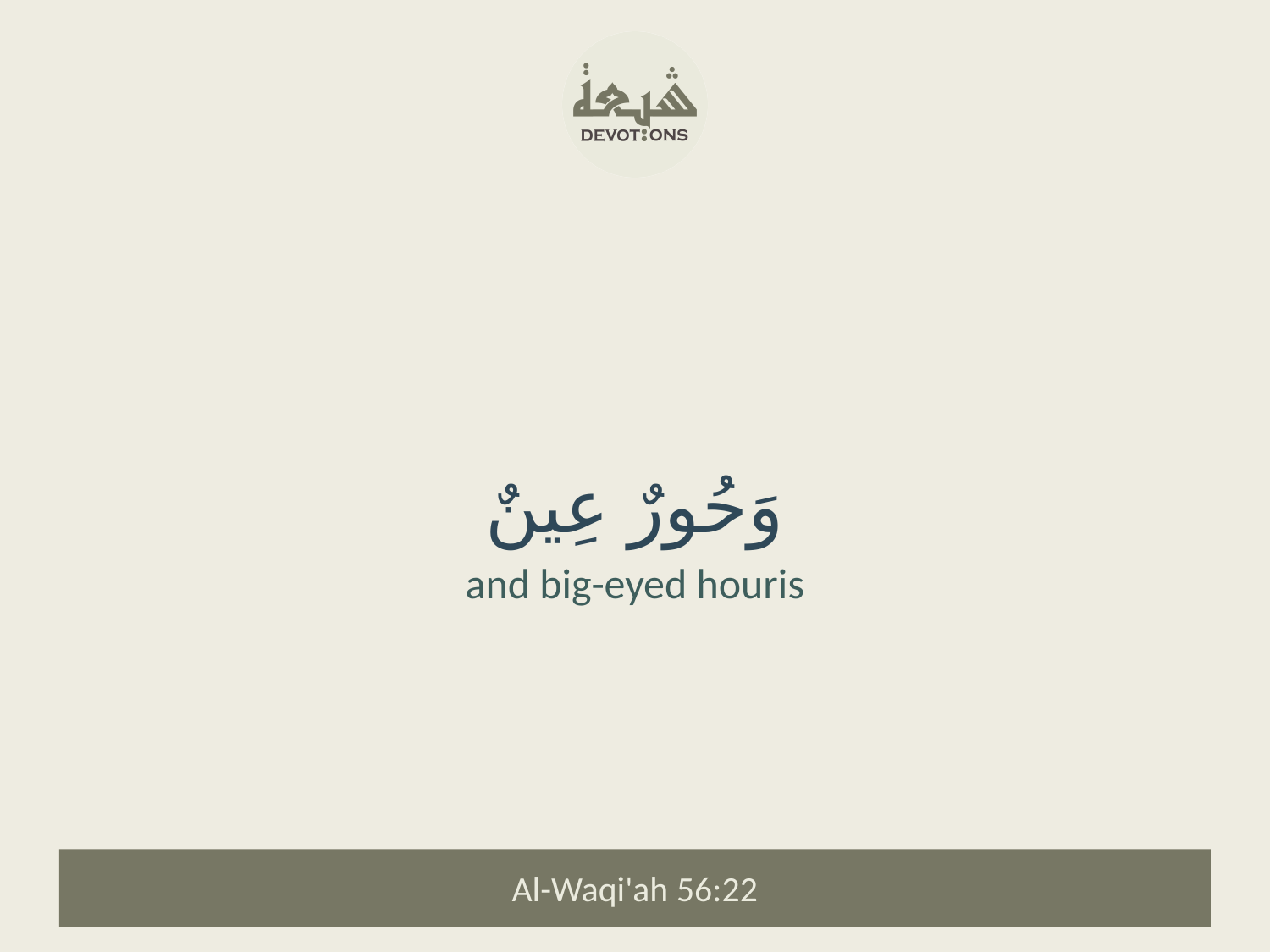

وَحُورٌ عِينٌ
and big-eyed houris
Al-Waqi'ah 56:22